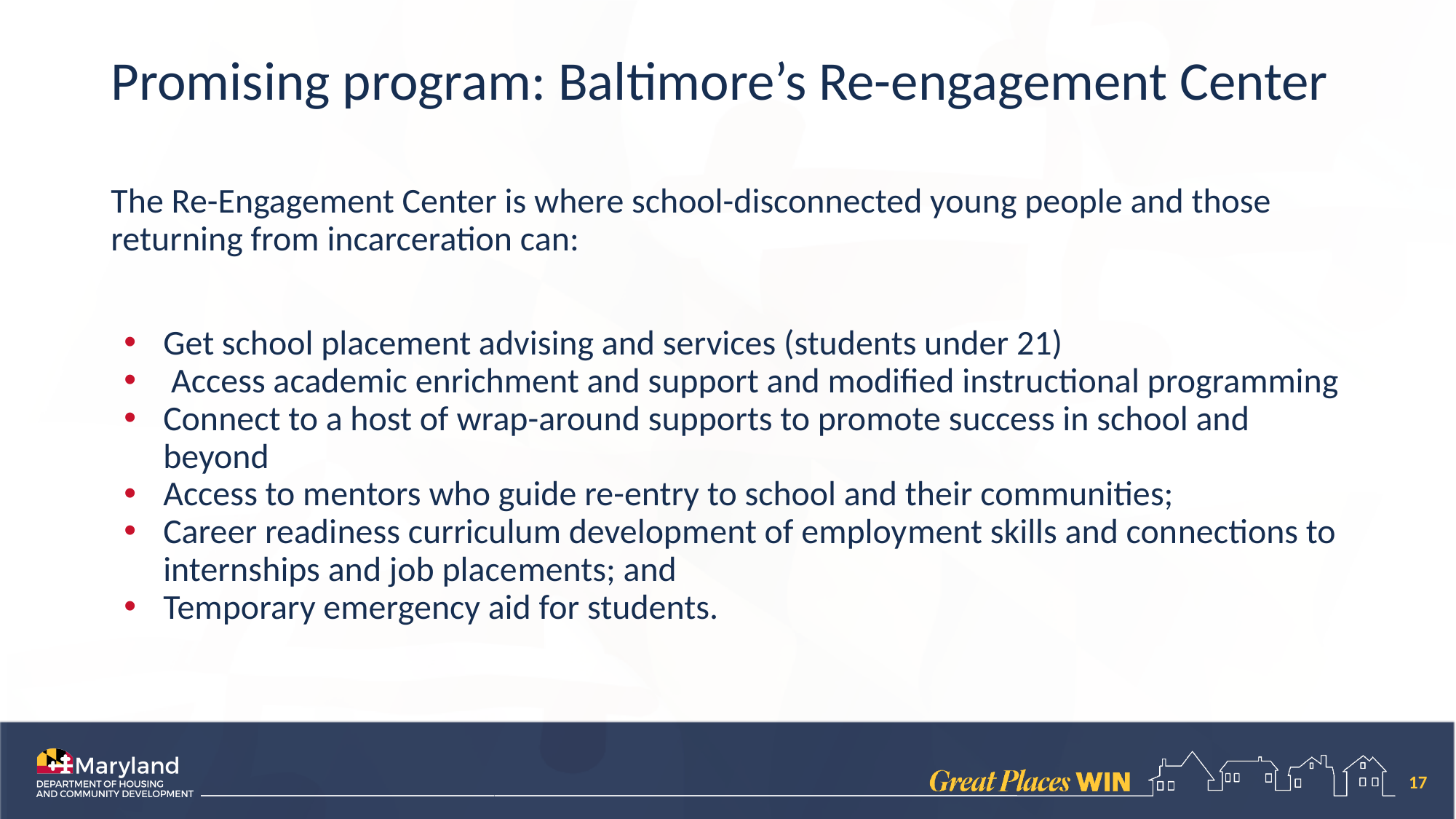

# Promising program: Baltimore’s Re-engagement Center
The Re-Engagement Center is where school-disconnected young people and those returning from incarceration can:

Get school placement advising and services (students under 21)
 Access academic enrichment and support and modified instructional programming
Connect to a host of wrap-around supports to promote success in school and beyond
Access to men­tors who guide re-entry to school and their communities;
Career readi­ness cur­ricu­lum development of employ­ment skills and con­nec­tions to intern­ships and job place­ments; and
Tem­po­rary emer­gency aid for students.